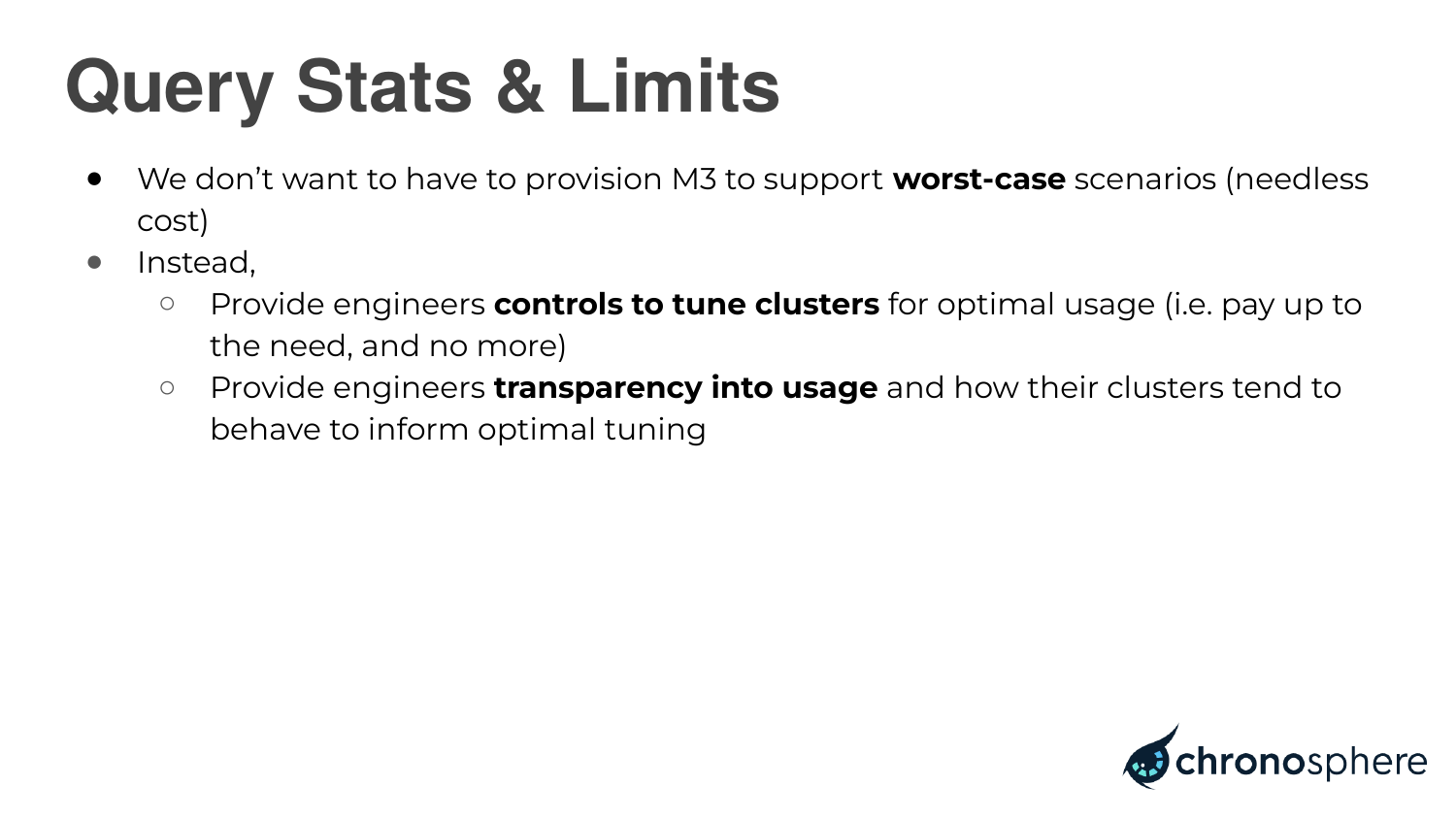

# Query Stats & Limits

We don’t want to have to provision M3 to support worst-case scenarios (needless cost)
Instead,
Provide engineers controls to tune clusters for optimal usage (i.e. pay up to the need, and no more)
Provide engineers transparency into usage and how their clusters tend to behave to inform optimal tuning